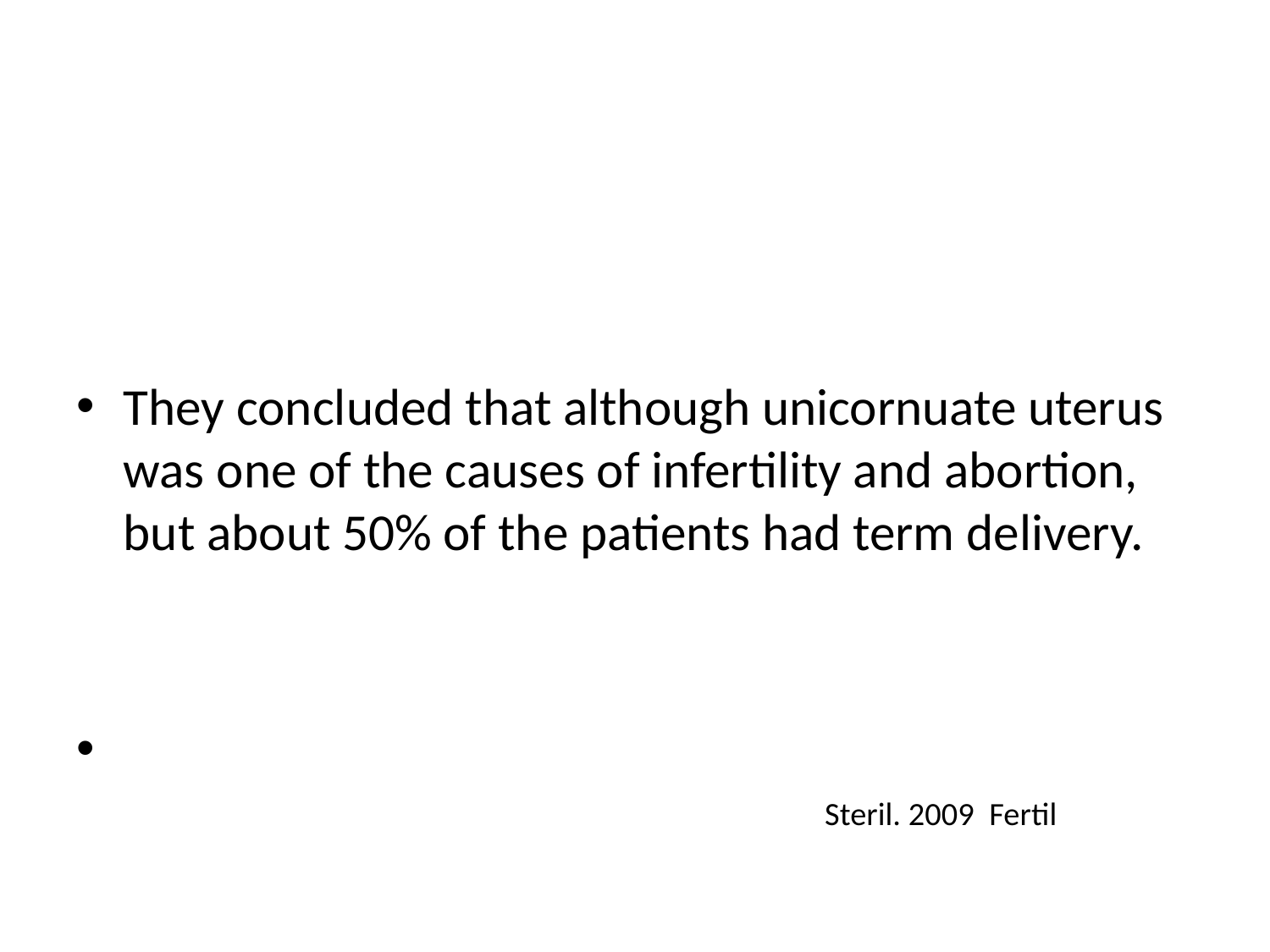

#

They concluded that although unicornuate uterus was one of the causes of infertility and abortion, but about 50% of the patients had term delivery.

 Steril. 2009  Fertil